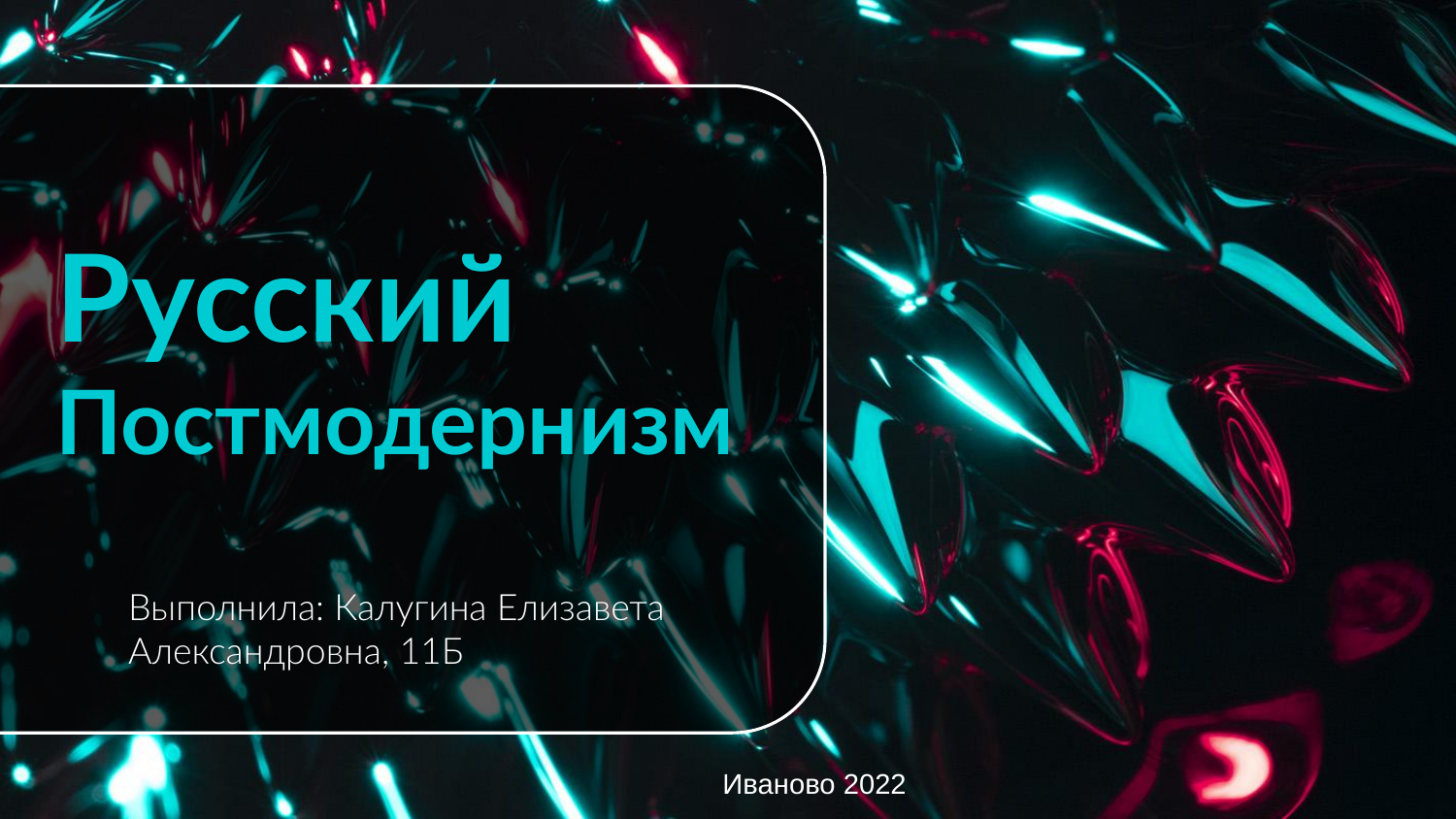

# Русский Постмодернизм
Выполнила: Калугина Елизавета Александровна, 11Б

Иваново 2022